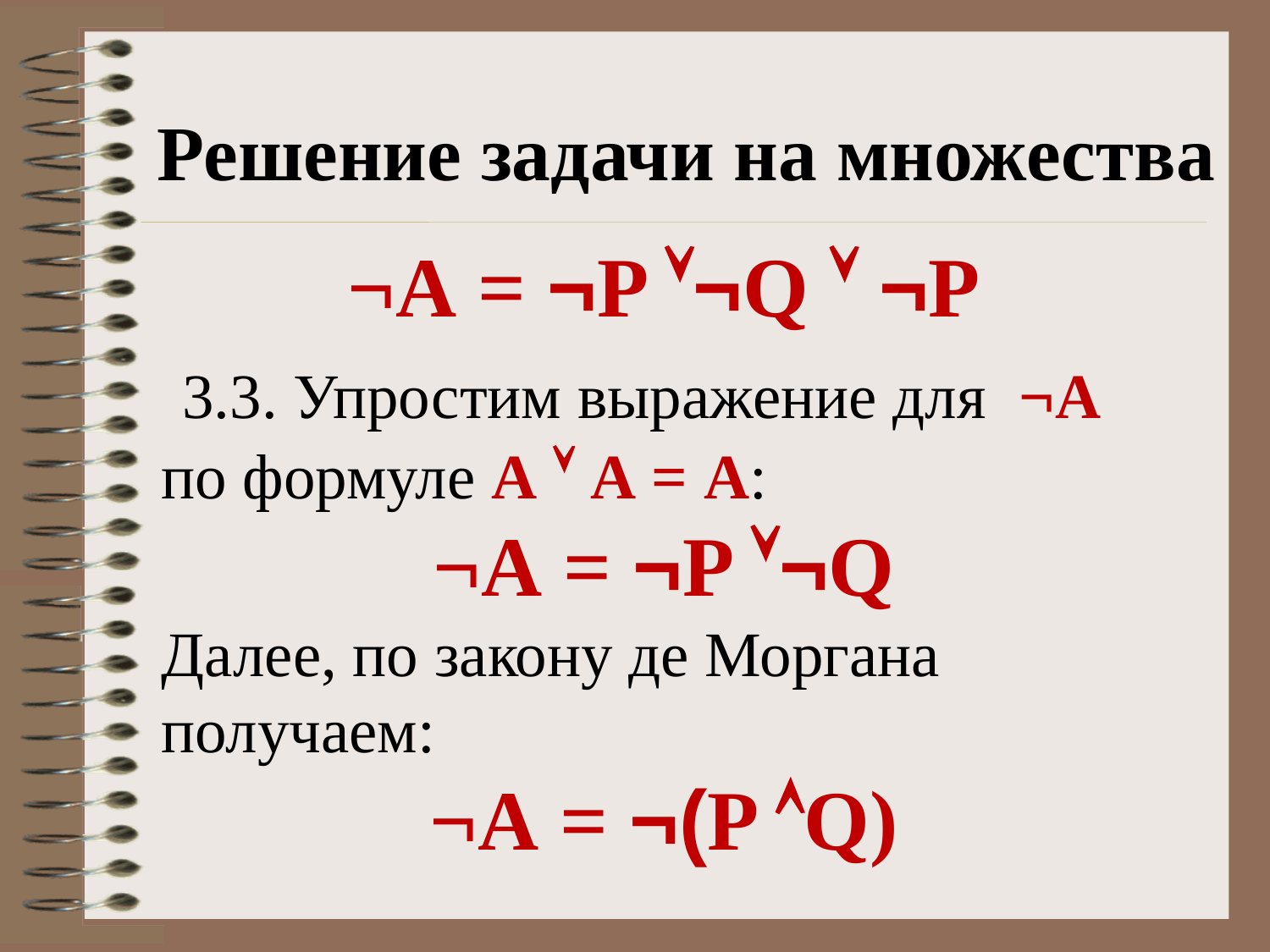

Решение задачи на множества
¬А = ¬P ∨¬Q ∨ ¬P
 3.3. Упростим выражение для  ¬А по формуле А ∨ А = А:
¬А = ¬P ∨¬Q
Далее, по закону де Моргана получаем:
¬А = ¬(P ∧Q)